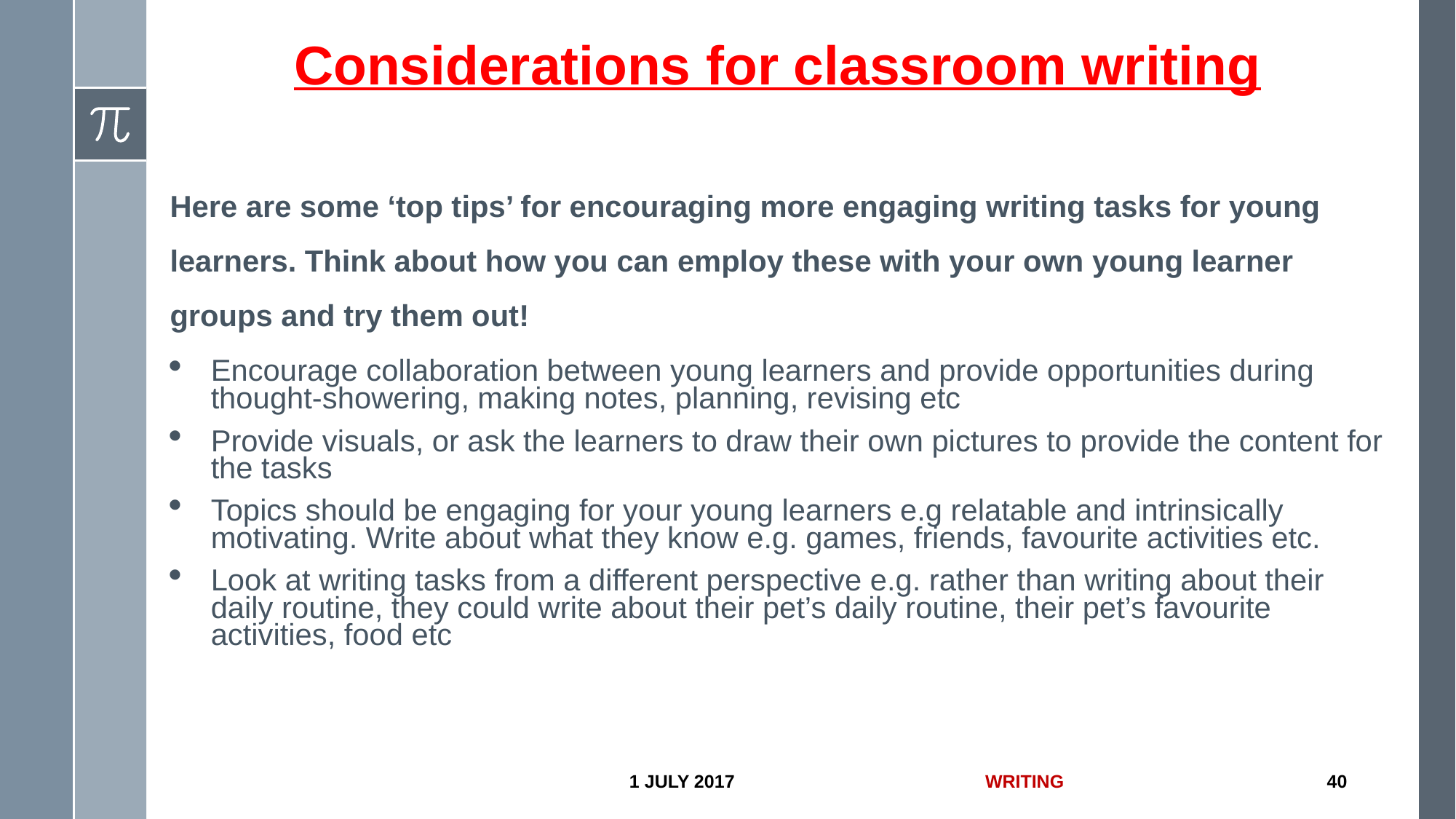

Considerations for classroom writing

Here are some ‘top tips’ for encouraging more engaging writing tasks for young learners. Think about how you can employ these with your own young learner groups and try them out!
Encourage collaboration between young learners and provide opportunities during thought-showering, making notes, planning, revising etc
Provide visuals, or ask the learners to draw their own pictures to provide the content for the tasks
Topics should be engaging for your young learners e.g relatable and intrinsically motivating. Write about what they know e.g. games, friends, favourite activities etc.
Look at writing tasks from a different perspective e.g. rather than writing about their daily routine, they could write about their pet’s daily routine, their pet’s favourite activities, food etc

1 July 2017
Writing
40